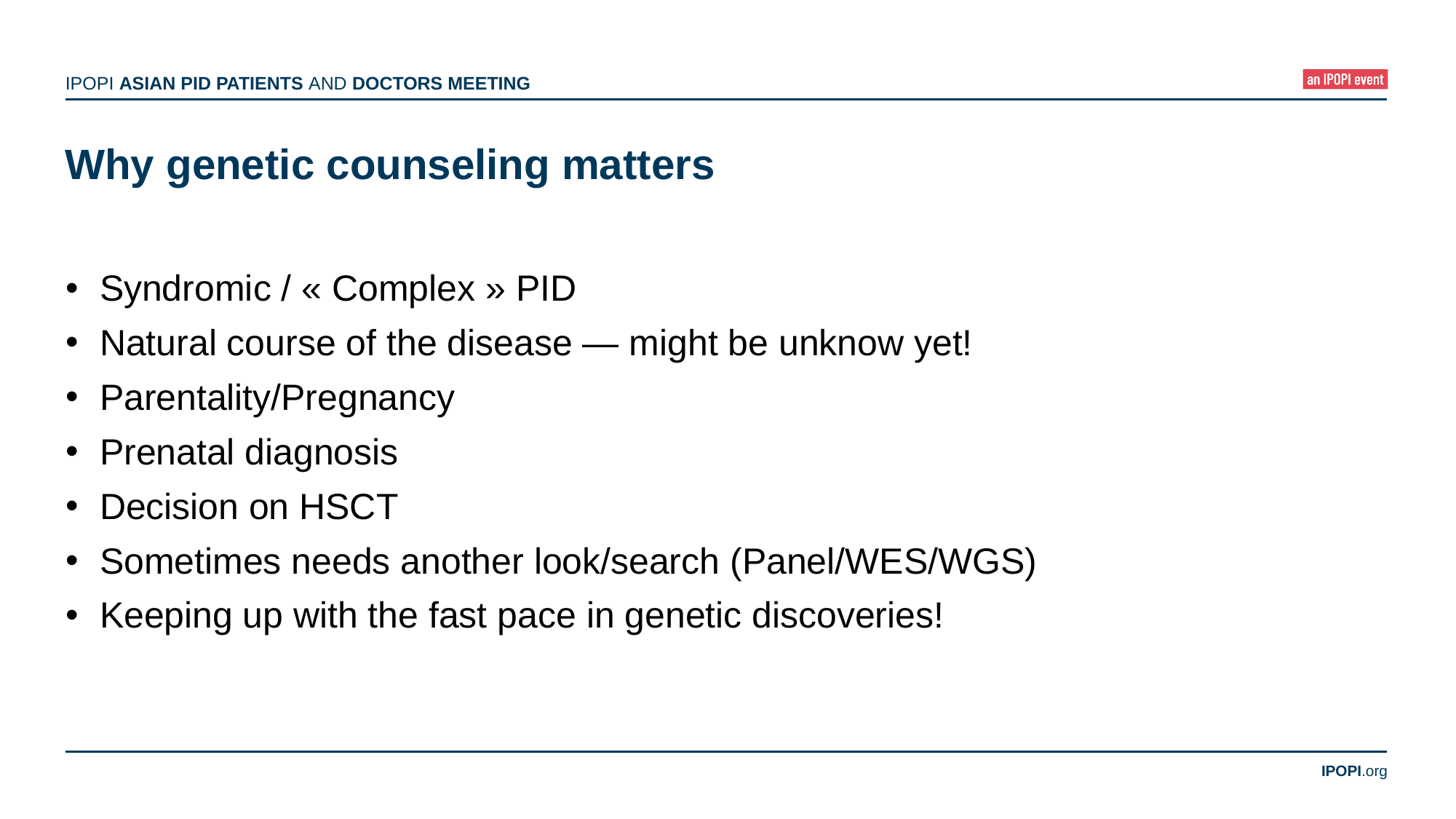

# Why genetic counseling matters
Syndromic / « Complex » PID
Natural course of the disease — might be unknow yet!
Parentality/Pregnancy
Prenatal diagnosis
Decision on HSCT
Sometimes needs another look/search (Panel/WES/WGS)
Keeping up with the fast pace in genetic discoveries!